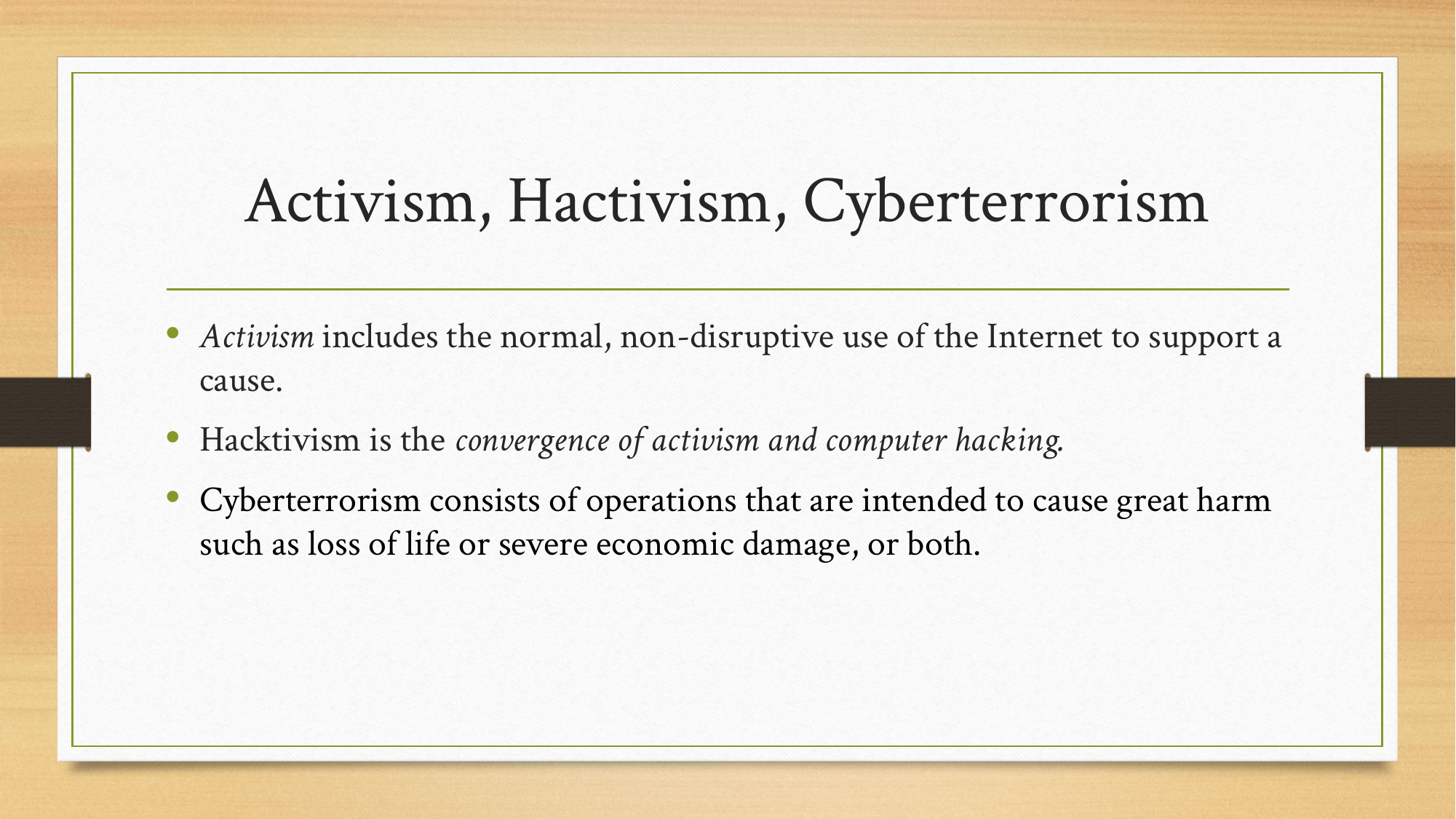

# Activism, Hactivism, Cyberterrorism
Activism includes the normal, non-disruptive use of the Internet to support a cause.
Hacktivism is the convergence of activism and computer hacking.
Cyberterrorism consists of operations that are intended to cause great harm such as loss of life or severe economic damage, or both.